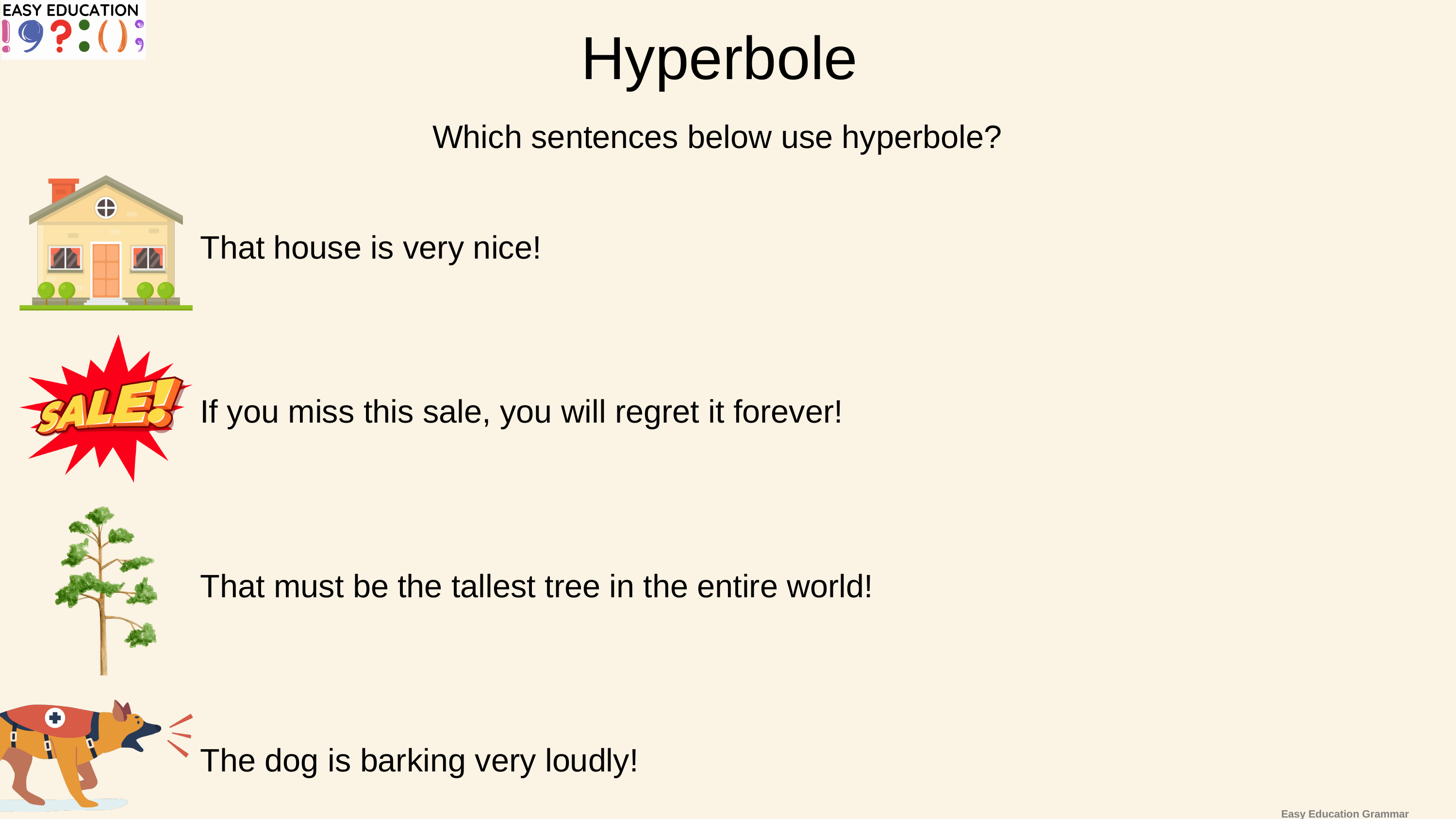

Hyperbole
Which sentences below use hyperbole?

That house is very nice!

If you miss this sale, you will regret it forever!

That must be the tallest tree in the entire world!

The dog is barking very loudly!